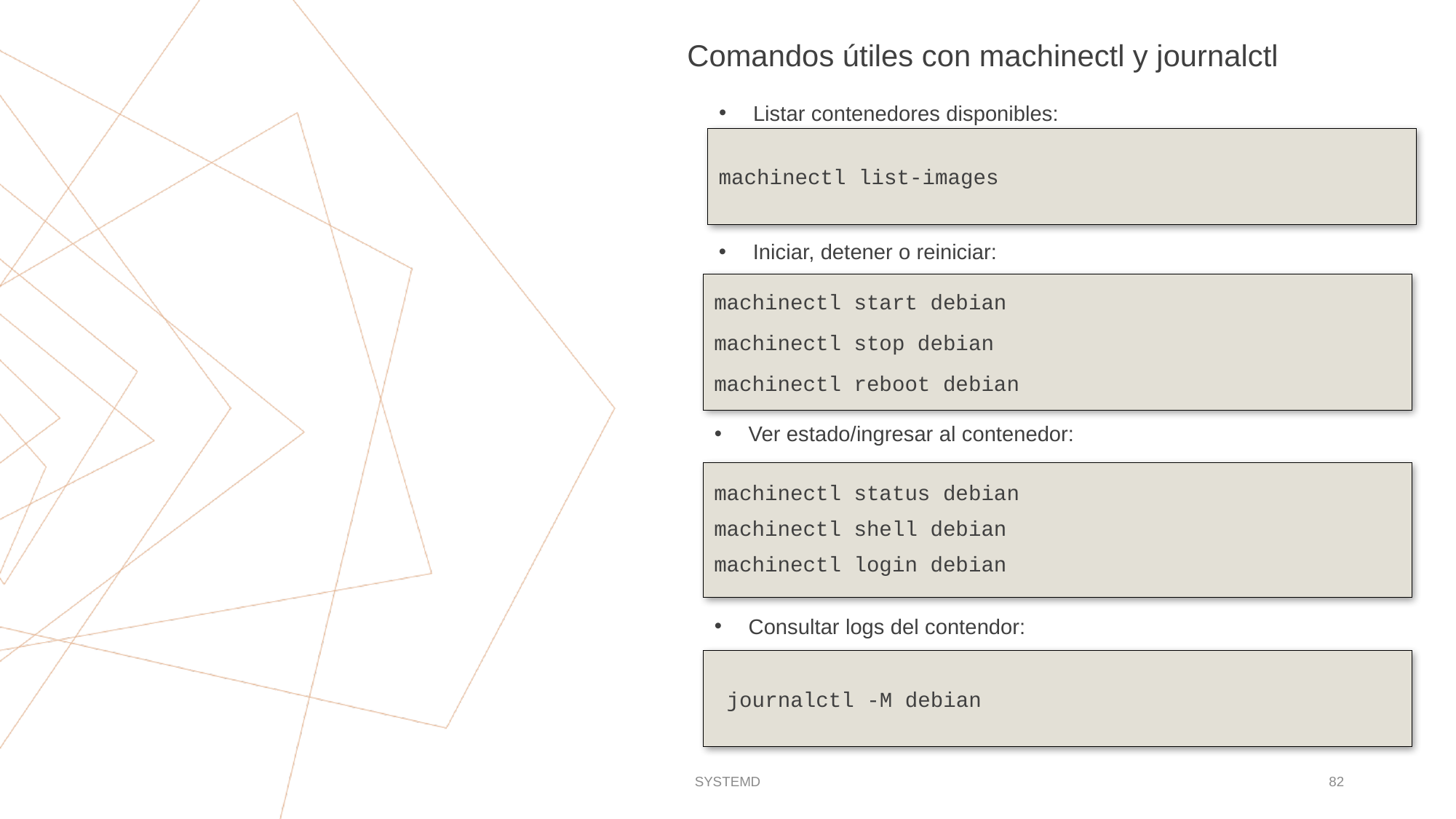

Comandos útiles con machinectl y journalctl
Listar contenedores disponibles:
machinectl list-images
Iniciar, detener o reiniciar:
machinectl start debian
machinectl stop debian
machinectl reboot debian
Ver estado/ingresar al contenedor:
machinectl status debian
machinectl shell debian
machinectl login debian
Consultar logs del contendor:
 journalctl -M debian
SYSTEMD
82